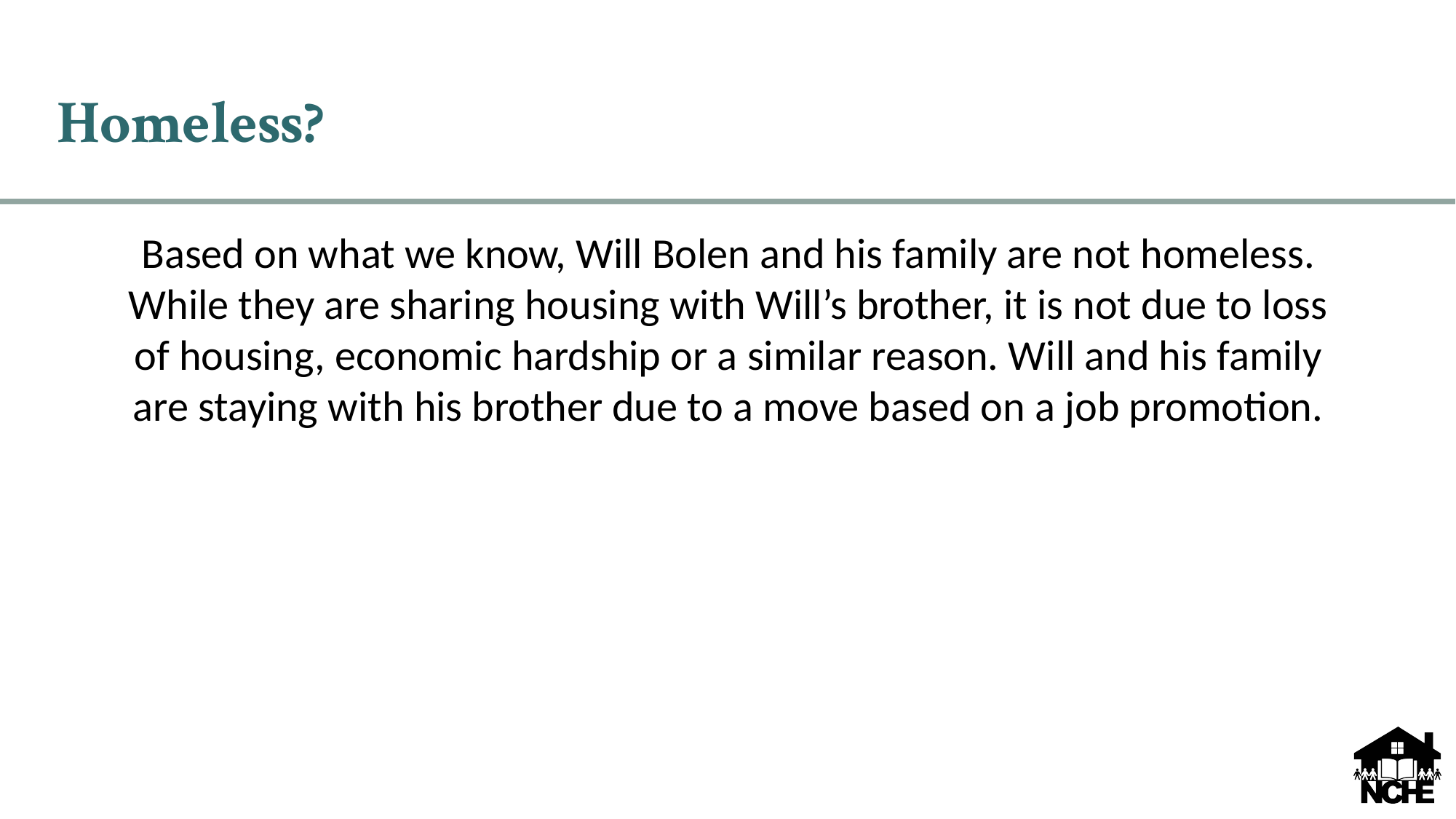

# Homeless?
Based on what we know, Will Bolen and his family are not homeless. While they are sharing housing with Will’s brother, it is not due to loss of housing, economic hardship or a similar reason. Will and his family are staying with his brother due to a move based on a job promotion.